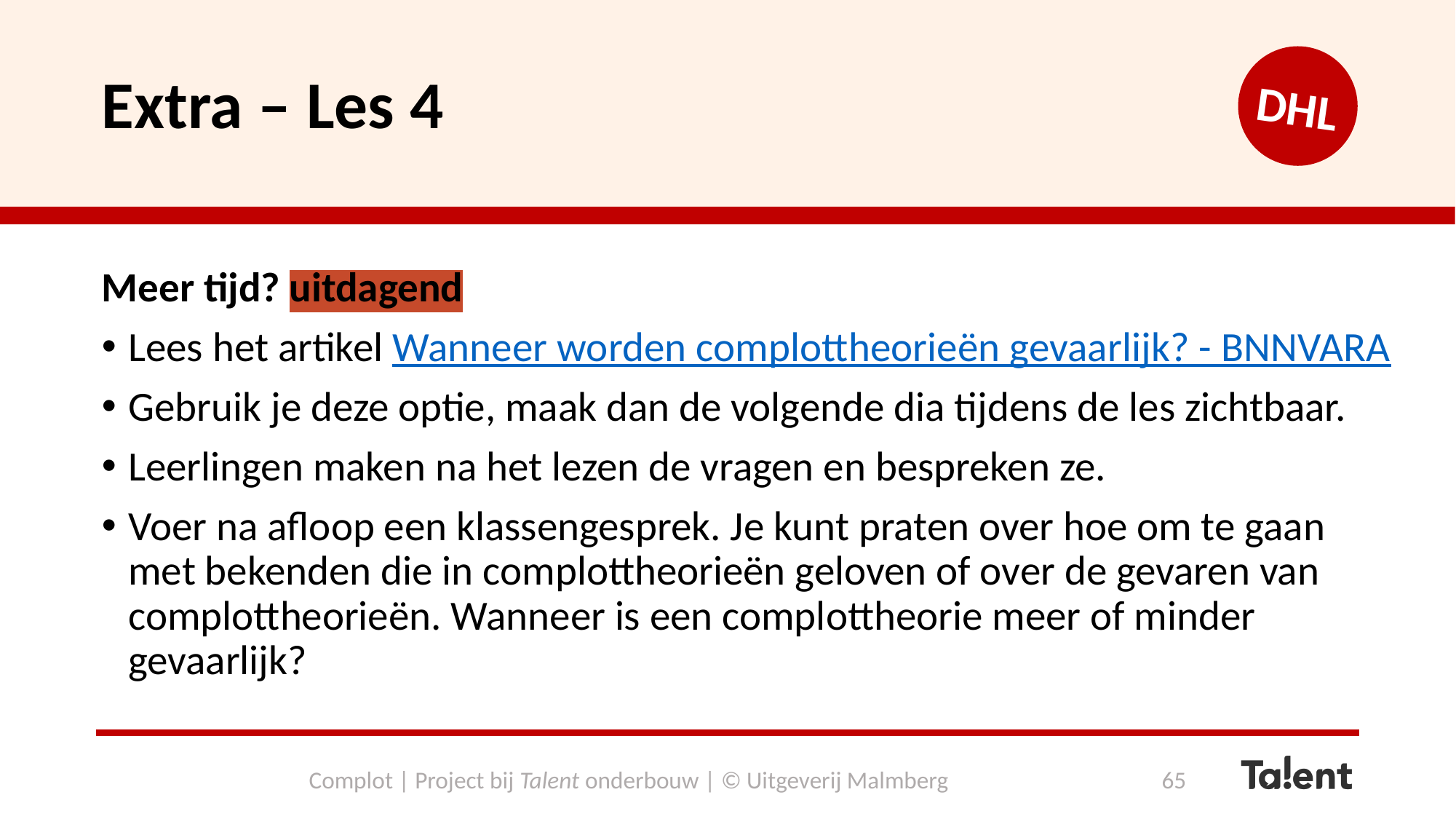

# Extra – Les 4
DHL
Meer tijd? uitdagend
Lees het artikel Wanneer worden complottheorieën gevaarlijk? - BNNVARA
Gebruik je deze optie, maak dan de volgende dia tijdens de les zichtbaar.
Leerlingen maken na het lezen de vragen en bespreken ze.
Voer na afloop een klassengesprek. Je kunt praten over hoe om te gaan met bekenden die in complottheorieën geloven of over de gevaren van complottheorieën. Wanneer is een complottheorie meer of minder gevaarlijk?
Complot | Project bij Talent onderbouw | © Uitgeverij Malmberg
65